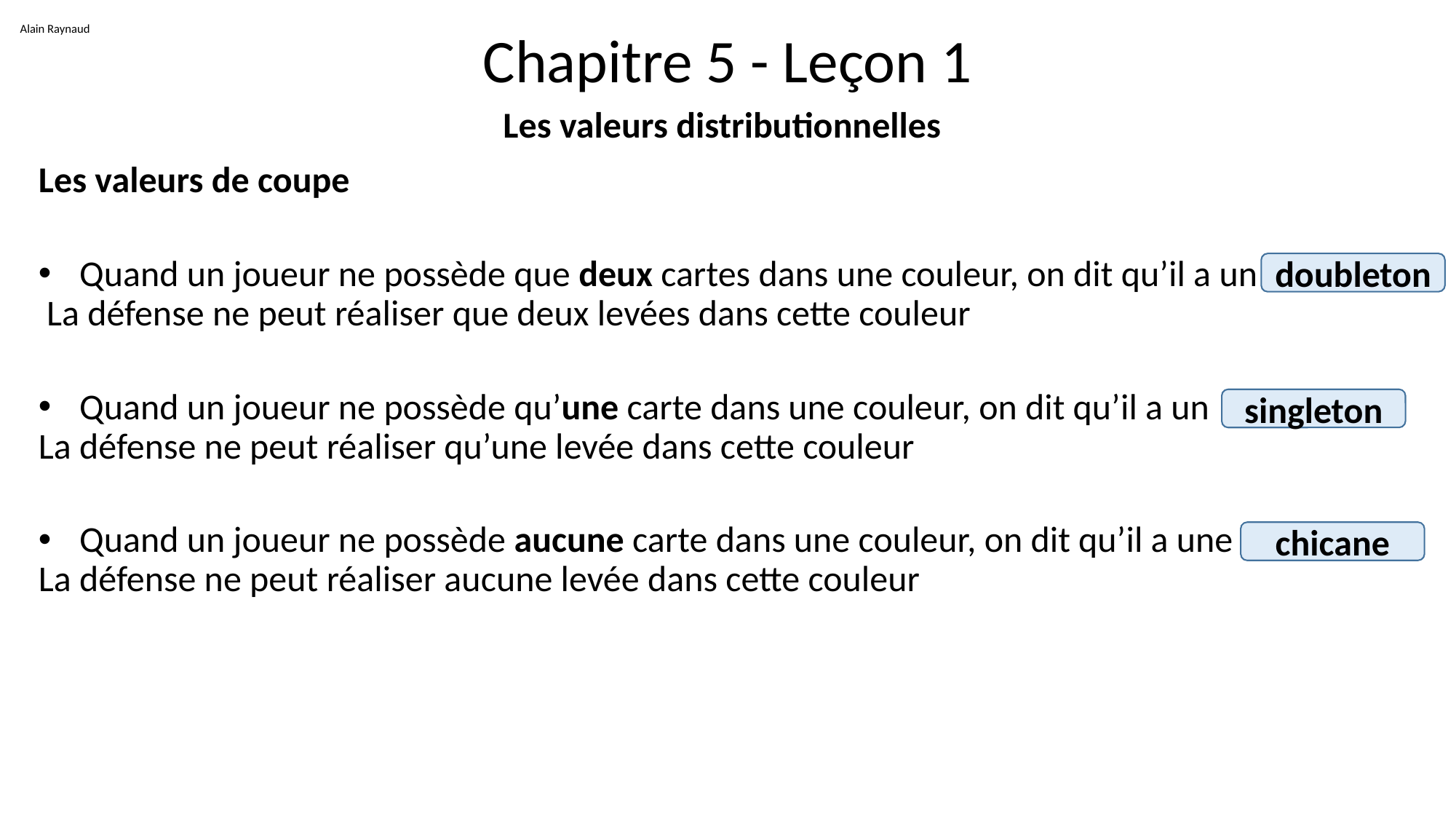

Alain Raynaud
# Chapitre 5 - Leçon 1
Les valeurs distributionnelles
Les valeurs de coupe

Quand un joueur ne possède que deux cartes dans une couleur, on dit qu’il a un
 La défense ne peut réaliser que deux levées dans cette couleur

Quand un joueur ne possède qu’une carte dans une couleur, on dit qu’il a un
La défense ne peut réaliser qu’une levée dans cette couleur

Quand un joueur ne possède aucune carte dans une couleur, on dit qu’il a une
La défense ne peut réaliser aucune levée dans cette couleur

doubleton
singleton
chicane